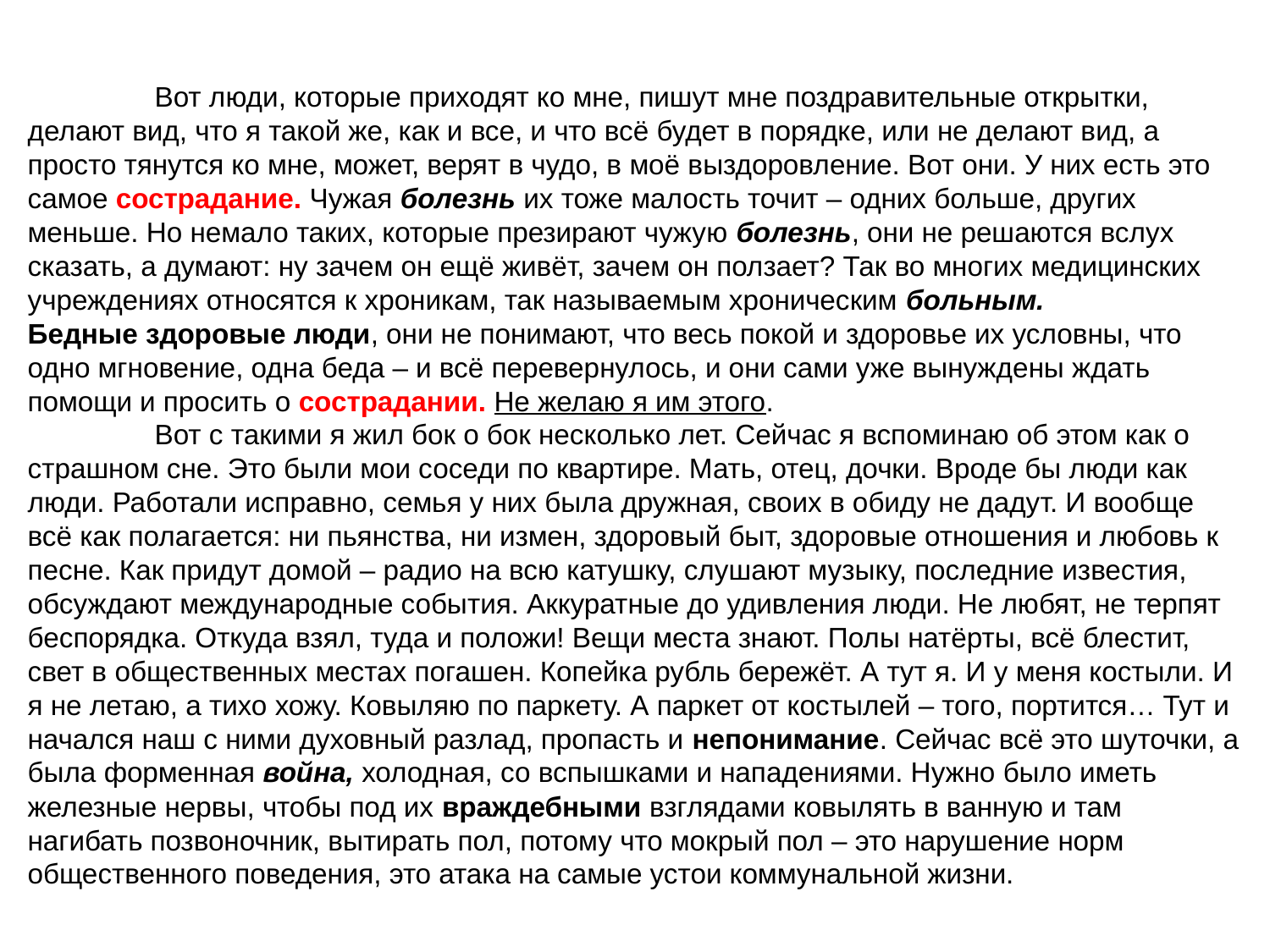

#
	Вот люди, которые приходят ко мне, пишут мне поздравительные открытки, делают вид, что я такой же, как и все, и что всё будет в порядке, или не делают вид, а просто тянутся ко мне, может, верят в чудо, в моё выздоровление. Вот они. У них есть это самое сострадание. Чужая болезнь их тоже малость точит – одних больше, других меньше. Но немало таких, которые презирают чужую болезнь, они не решаются вслух сказать, а думают: ну зачем он ещё живёт, зачем он ползает? Так во многих медицинских учреждениях относятся к хроникам, так называемым хроническим больным.
Бедные здоровые люди, они не понимают, что весь покой и здоровье их условны, что одно мгновение, одна беда – и всё перевернулось, и они сами уже вынуждены ждать помощи и просить о сострадании. Не желаю я им этого.
	Вот с такими я жил бок о бок несколько лет. Сейчас я вспоминаю об этом как о страшном сне. Это были мои соседи по квартире. Мать, отец, дочки. Вроде бы люди как люди. Работали исправно, семья у них была дружная, своих в обиду не дадут. И вообще всё как полагается: ни пьянства, ни измен, здоровый быт, здоровые отношения и любовь к песне. Как придут домой – радио на всю катушку, слушают музыку, последние известия, обсуждают международные события. Аккуратные до удивления люди. Не любят, не терпят беспорядка. Откуда взял, туда и положи! Вещи места знают. Полы натёрты, всё блестит, свет в общественных местах погашен. Копейка рубль бережёт. А тут я. И у меня костыли. И я не летаю, а тихо хожу. Ковыляю по паркету. А паркет от костылей – того, портится… Тут и начался наш с ними духовный разлад, пропасть и непонимание. Сейчас всё это шуточки, а была форменная война, холодная, со вспышками и нападениями. Нужно было иметь железные нервы, чтобы под их враждебными взглядами ковылять в ванную и там нагибать позвоночник, вытирать пол, потому что мокрый пол – это нарушение норм общественного поведения, это атака на самые устои коммунальной жизни.